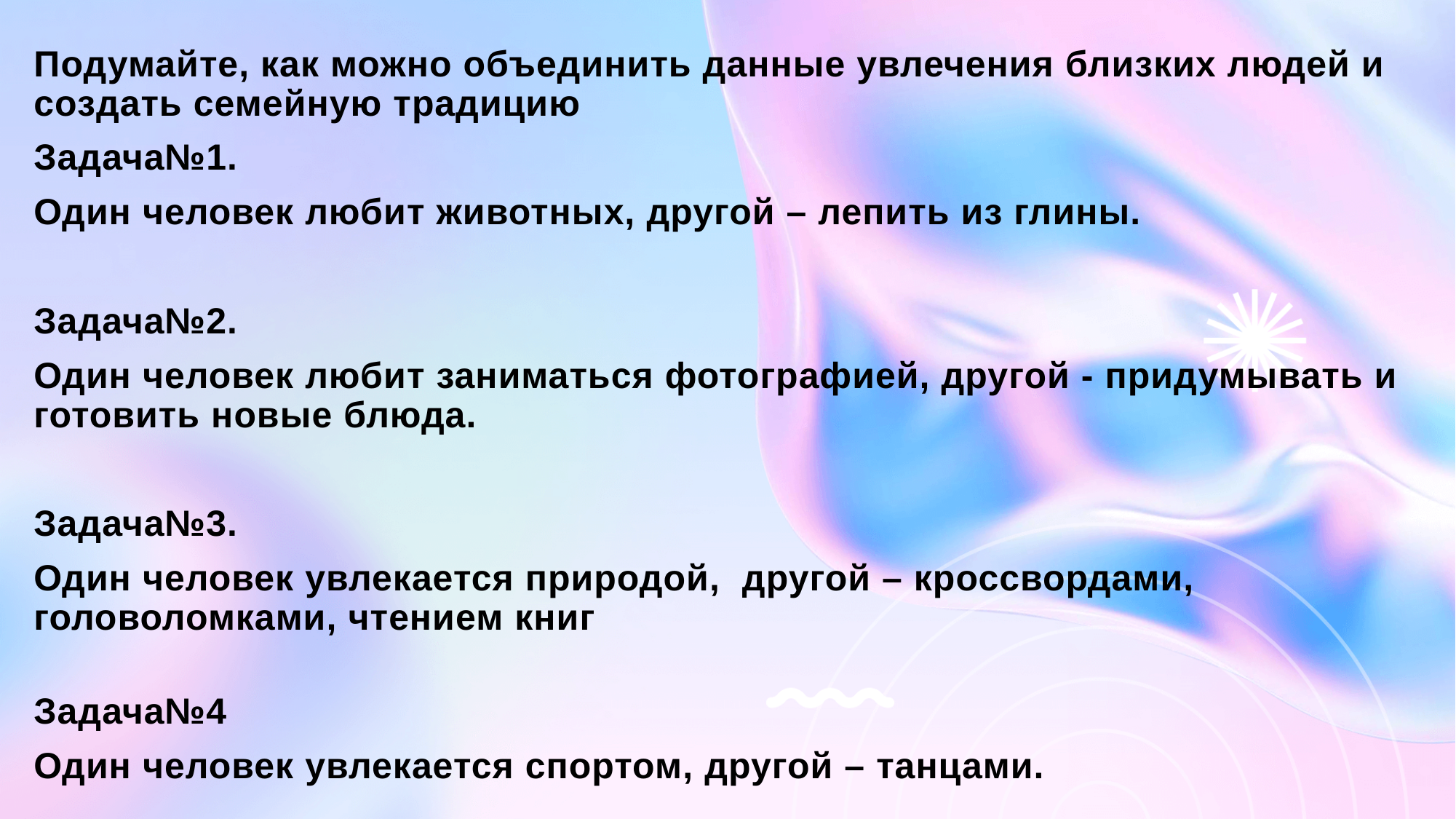

Подумайте, как можно объединить данные увлечения близких людей и создать семейную традицию
Задача№1.
Один человек любит животных, другой – лепить из глины.

Задача№2.
Один человек любит заниматься фотографией, другой - придумывать и готовить новые блюда.

Задача№3.
Один человек увлекается природой,  другой – кроссвордами, головоломками, чтением книг
Задача№4
Один человек увлекается спортом, другой – танцами.